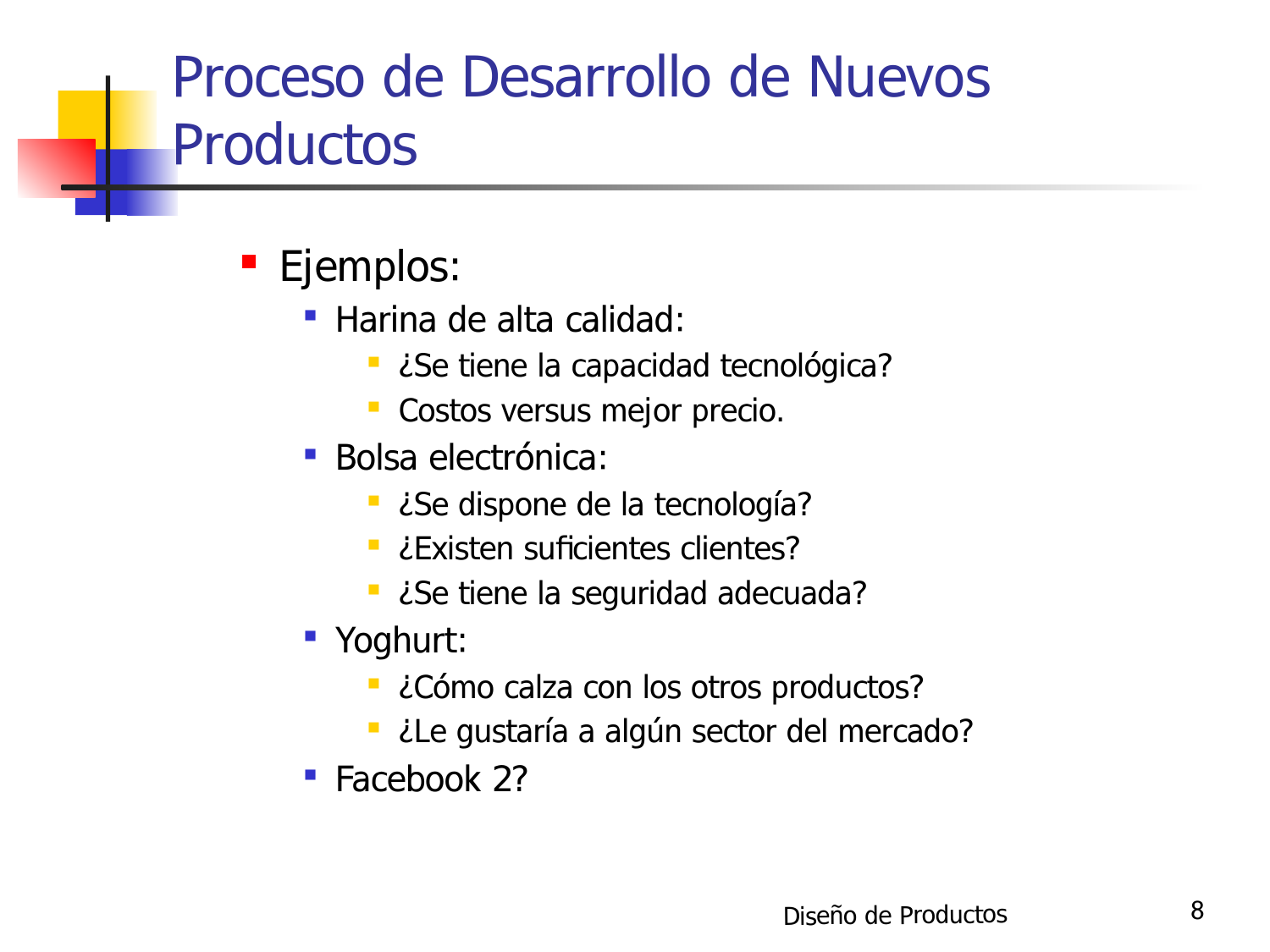

# Proceso de Desarrollo de Nuevos Productos
Ejemplos:
Harina de alta calidad:
¿Se tiene la capacidad tecnológica?
Costos versus mejor precio.
Bolsa electrónica:
¿Se dispone de la tecnología?
¿Existen suficientes clientes?
¿Se tiene la seguridad adecuada?
Yoghurt:
¿Cómo calza con los otros productos?
¿Le gustaría a algún sector del mercado?
Facebook 2?
8
Diseño de Productos